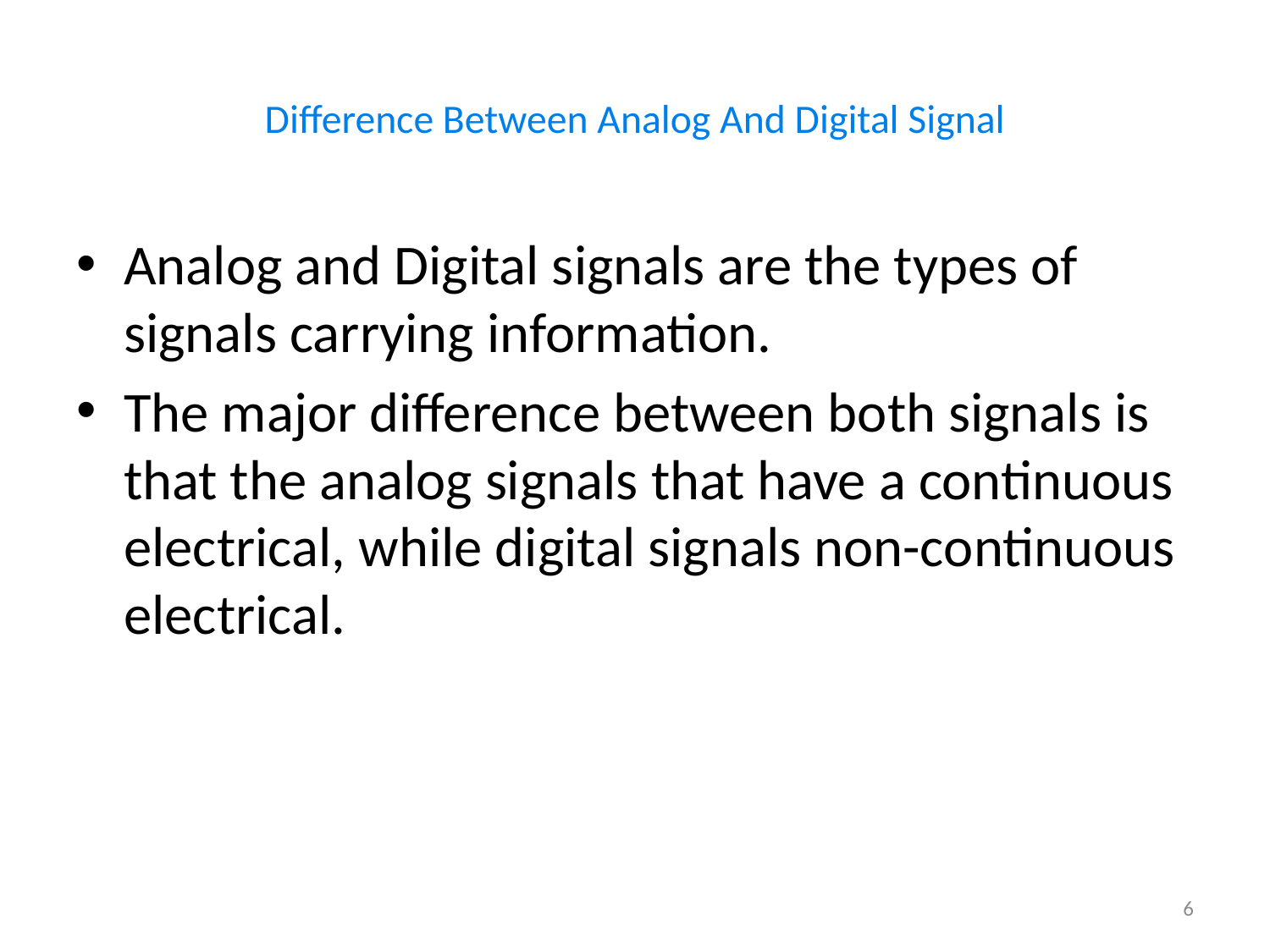

# Difference Between Analog And Digital Signal
Analog and Digital signals are the types of signals carrying information.
The major difference between both signals is that the analog signals that have a continuous electrical, while digital signals non-continuous electrical.
6